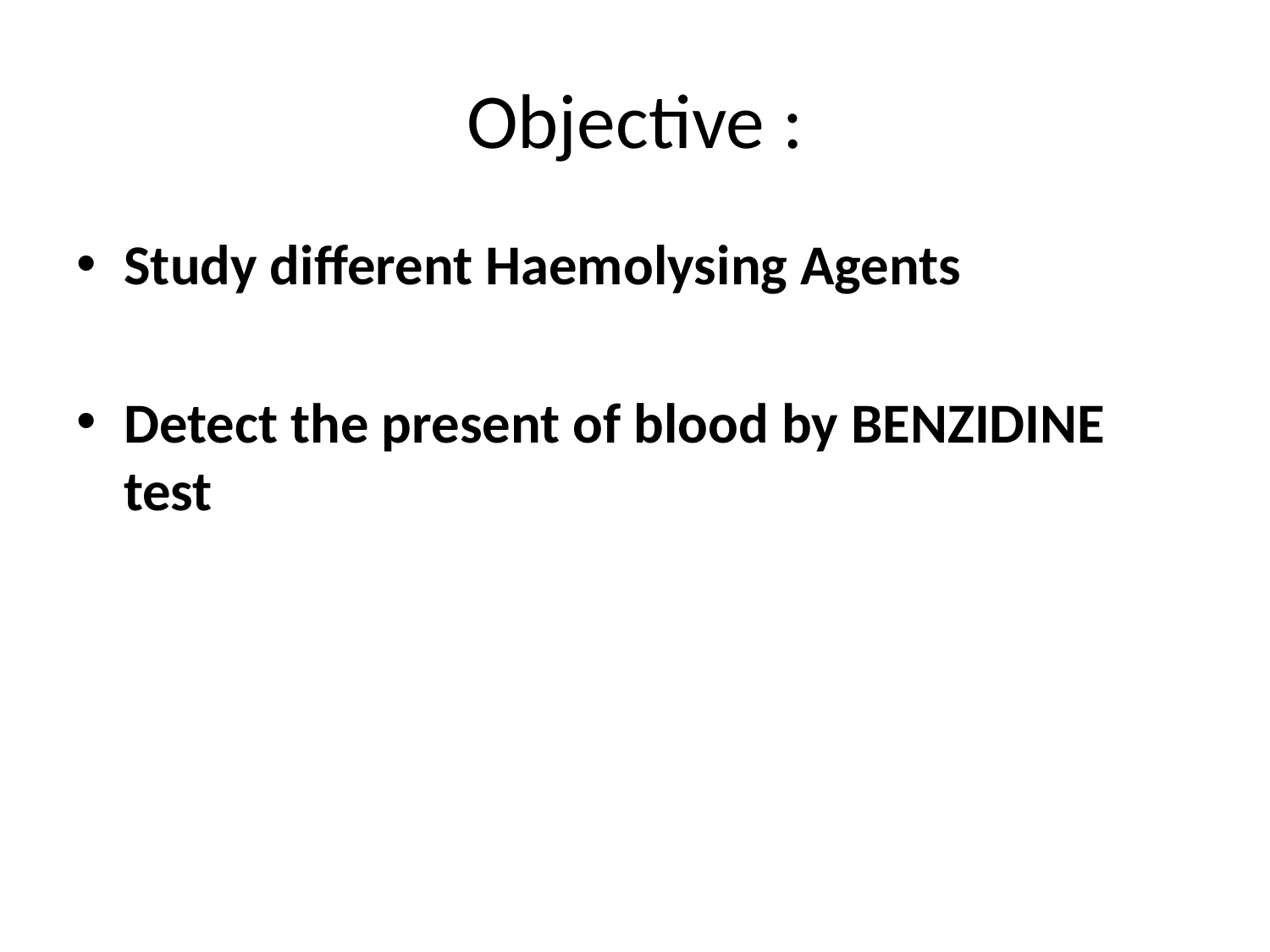

# Objective :
Study different Haemolysing Agents

Detect the present of blood by BENZIDINE test